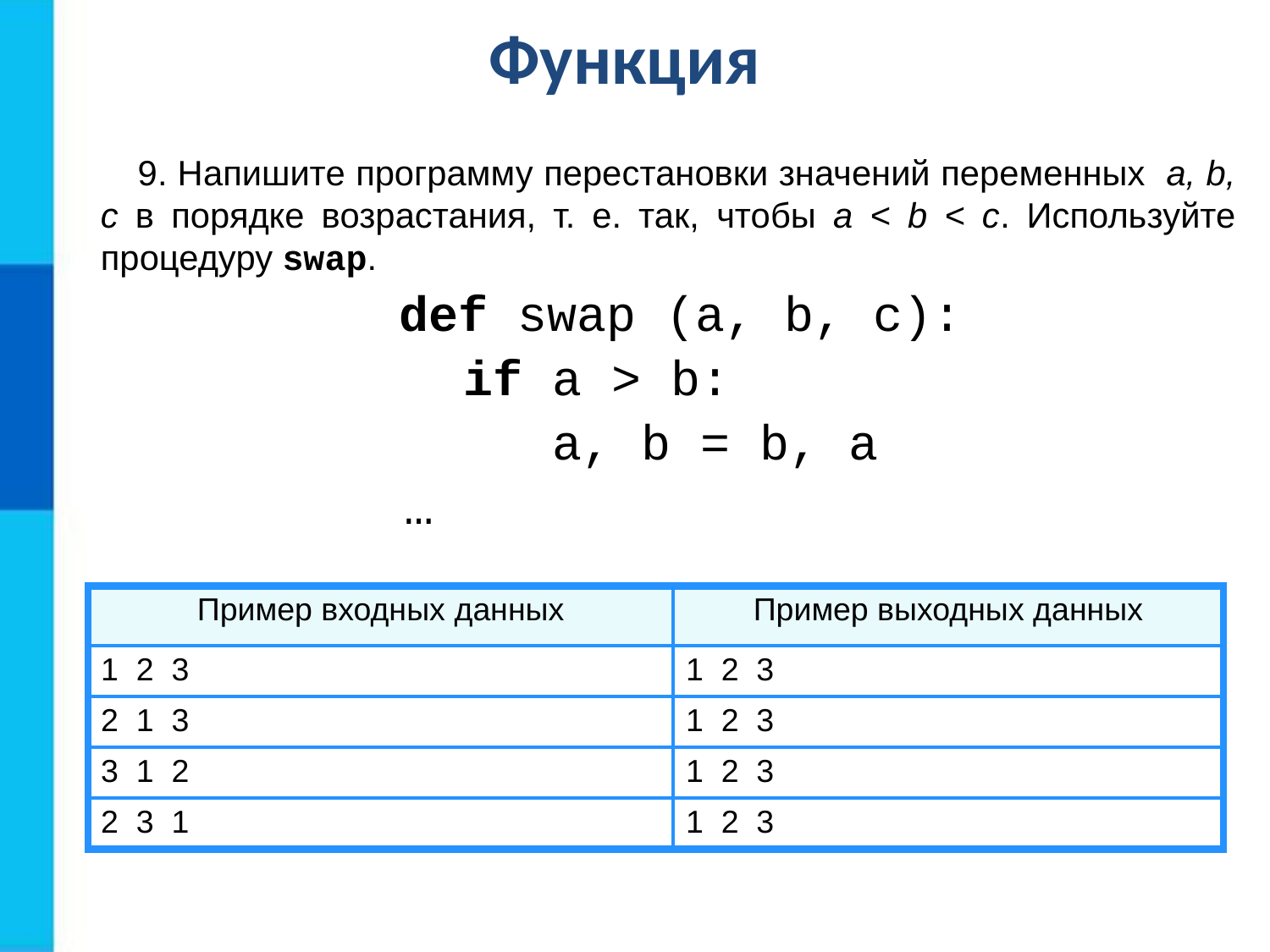

Функция
9. Напишите программу перестановки значений переменных  a, b, с в порядке возрастания, т. е. так, чтобы a < b < c. Используйте процедуру swap.
                   def swap (a, b, c):
           if a > b:
              a, b = b, a
         …

Исходные данные вводятся с клавиатуры.
| Пример входных данных | Пример выходных данных |
| --- | --- |
| 1 2 3 | 1 2 3 |
| 2 1 3 | 1 2 3 |
| 3 1 2 | 1 2 3 |
| 2 3 1 | 1 2 3 |